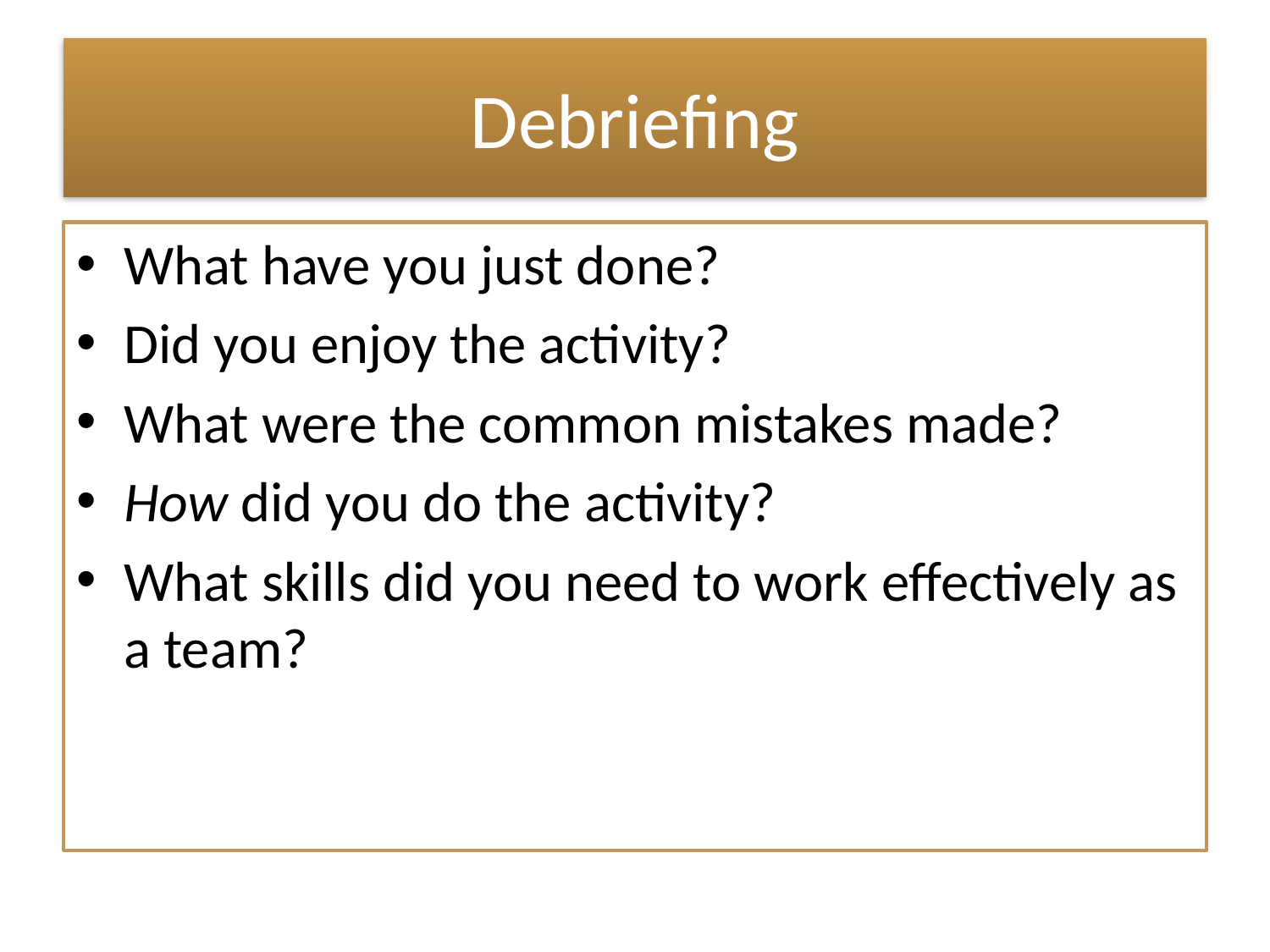

# Debriefing
What have you just done?
Did you enjoy the activity?
What were the common mistakes made?
How did you do the activity?
What skills did you need to work effectively as a team?